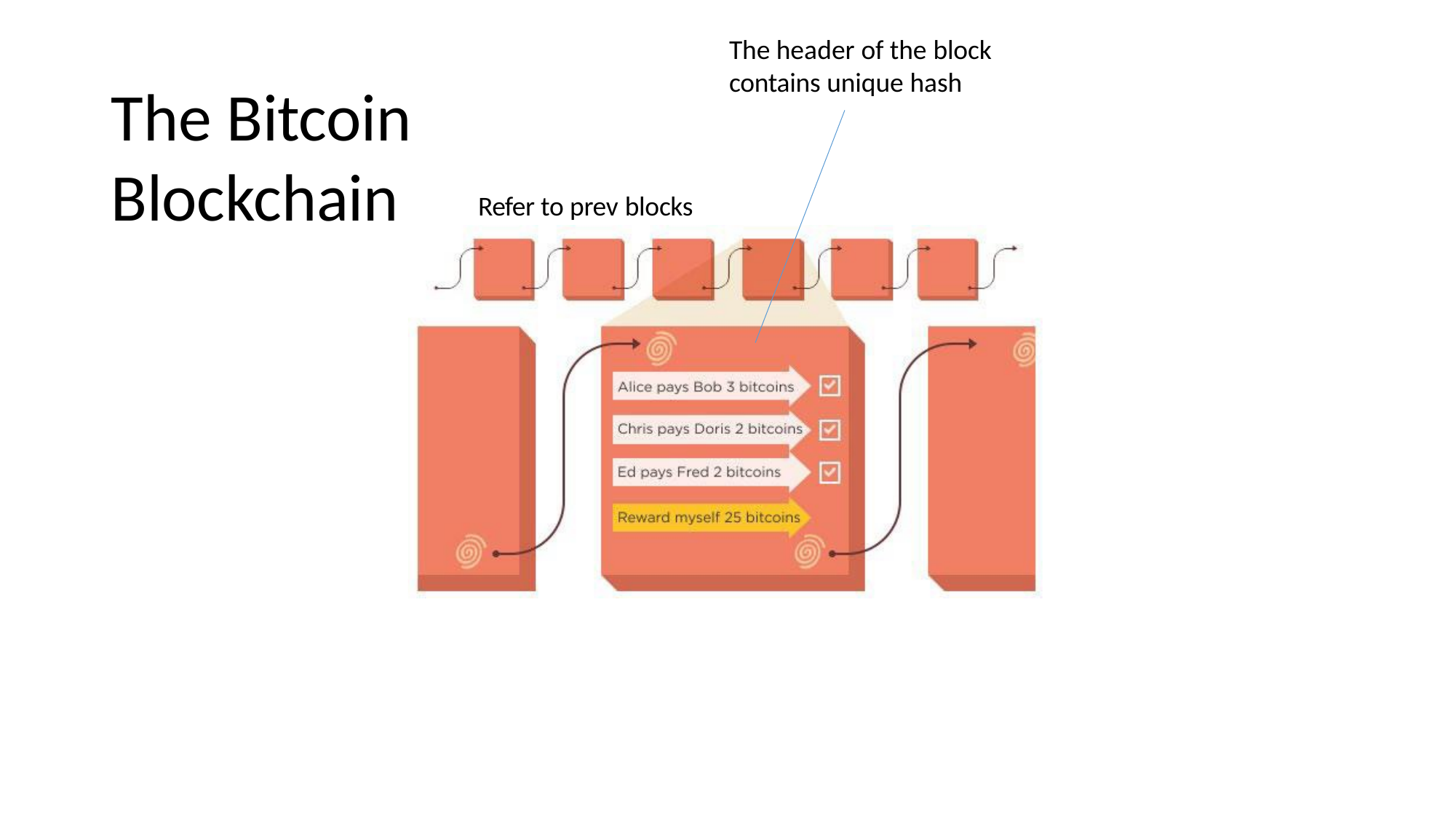

The header of the block
contains unique hash
The Bitcoin Blockchain

Refer to prev blocks